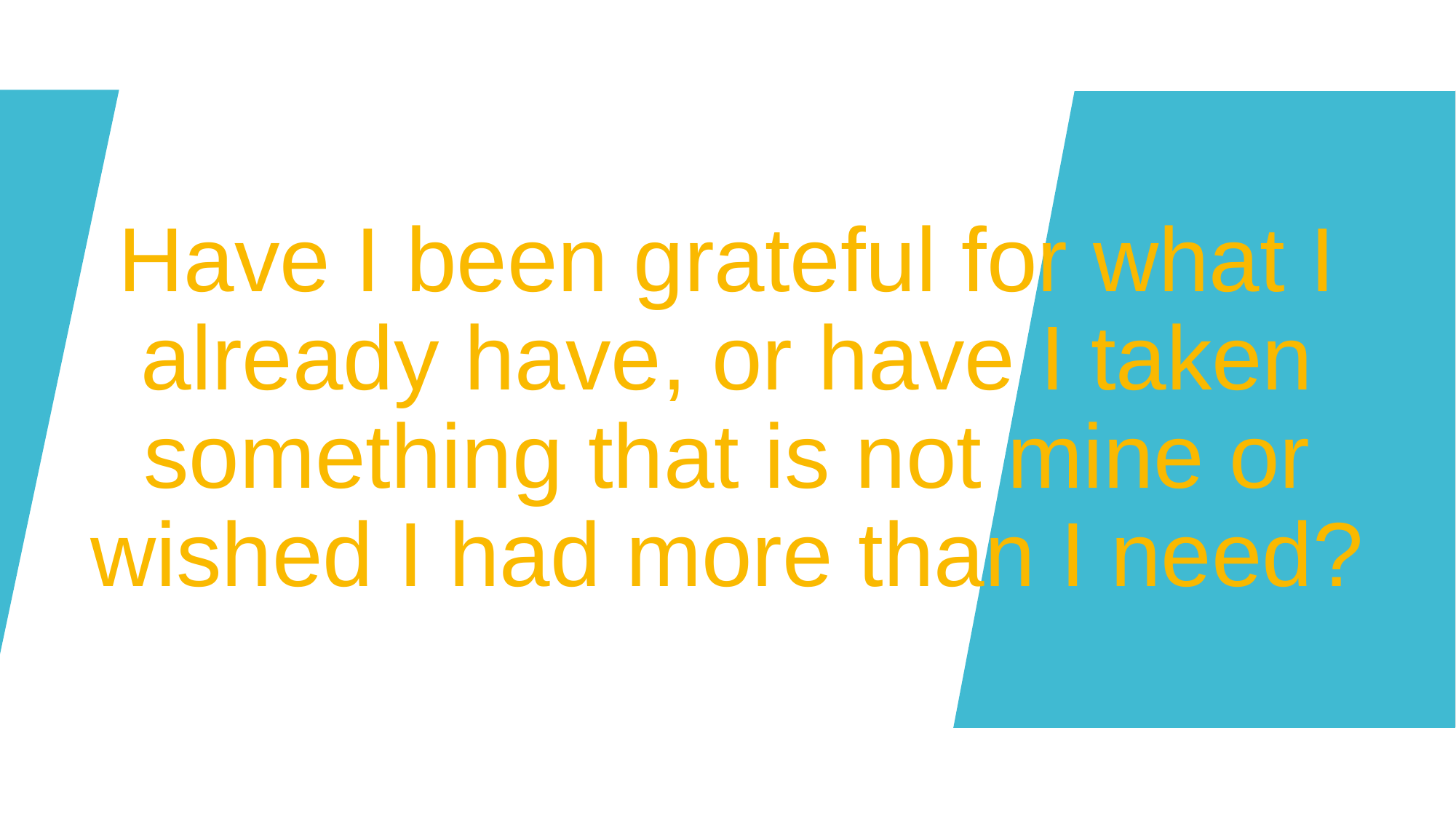

Have I been grateful for what I already have, or have I taken something that is not mine or wished I had more than I need?